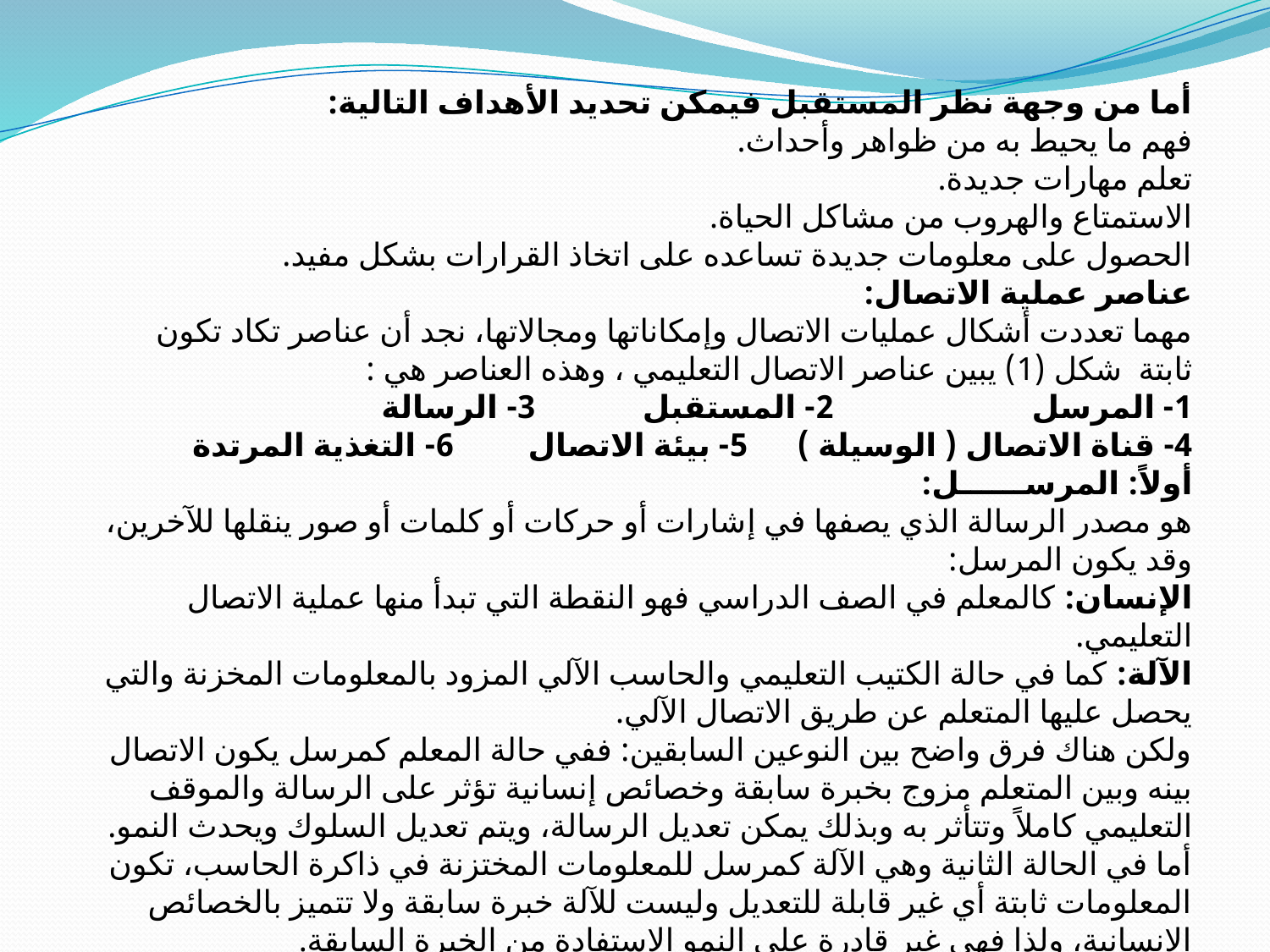

أما من وجهة نظر المستقبل فيمكن تحديد الأهداف التالية:
فهم ما يحيط به من ظواهر وأحداث.
تعلم مهارات جديدة.
الاستمتاع والهروب من مشاكل الحياة.
الحصول على معلومات جديدة تساعده على اتخاذ القرارات بشكل مفيد.
عناصر عملية الاتصال:
مهما تعددت أشكال عمليات الاتصال وإمكاناتها ومجالاتها، نجد أن عناصر تكاد تكون ثابتة  شكل (1) يبين عناصر الاتصال التعليمي ، وهذه العناصر هي :
1- المرسل                        2- المستقبل             3- الرسالة
4- قناة الاتصال ( الوسيلة )      5- بيئة الاتصال         6- التغذية المرتدة
أولاً: المرســــــل:
هو مصدر الرسالة الذي يصفها في إشارات أو حركات أو كلمات أو صور ينقلها للآخرين، وقد يكون المرسل:
الإنسان: كالمعلم في الصف الدراسي فهو النقطة التي تبدأ منها عملية الاتصال التعليمي.
الآلة: كما في حالة الكتيب التعليمي والحاسب الآلي المزود بالمعلومات المخزنة والتي يحصل عليها المتعلم عن طريق الاتصال الآلي.
ولكن هناك فرق واضح بين النوعين السابقين: ففي حالة المعلم كمرسل يكون الاتصال بينه وبين المتعلم مزوج بخبرة سابقة وخصائص إنسانية تؤثر على الرسالة والموقف التعليمي كاملاً وتتأثر به وبذلك يمكن تعديل الرسالة، ويتم تعديل السلوك ويحدث النمو.
أما في الحالة الثانية وهي الآلة كمرسل للمعلومات المختزنة في ذاكرة الحاسب، تكون المعلومات ثابتة أي غير قابلة للتعديل وليست للآلة خبرة سابقة ولا تتميز بالخصائص الإنسانية، ولذا فهي غير قادرة على النمو الاستفادة من الخبرة السابقة.